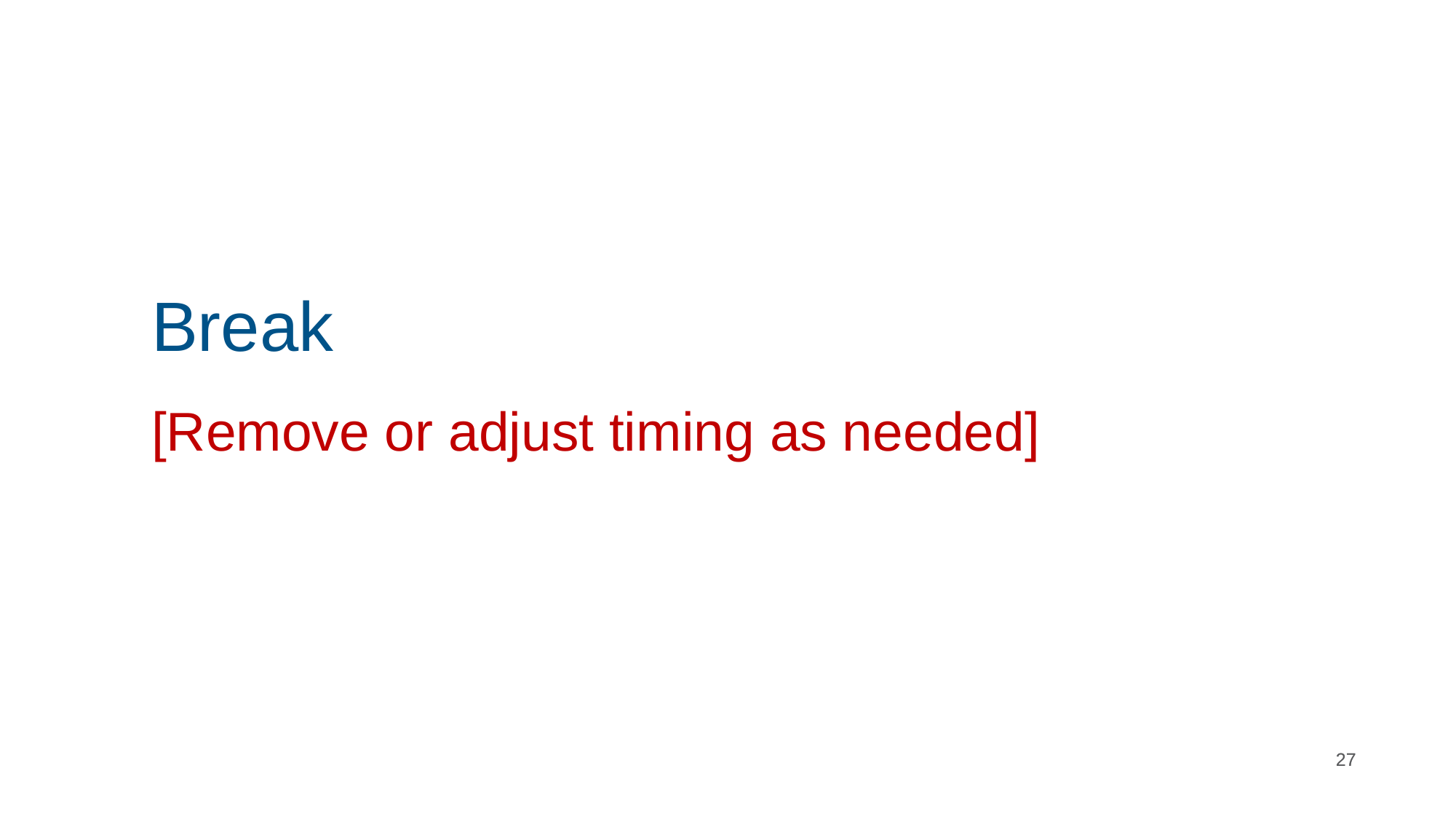

# Break
[Remove or adjust timing as needed]
27